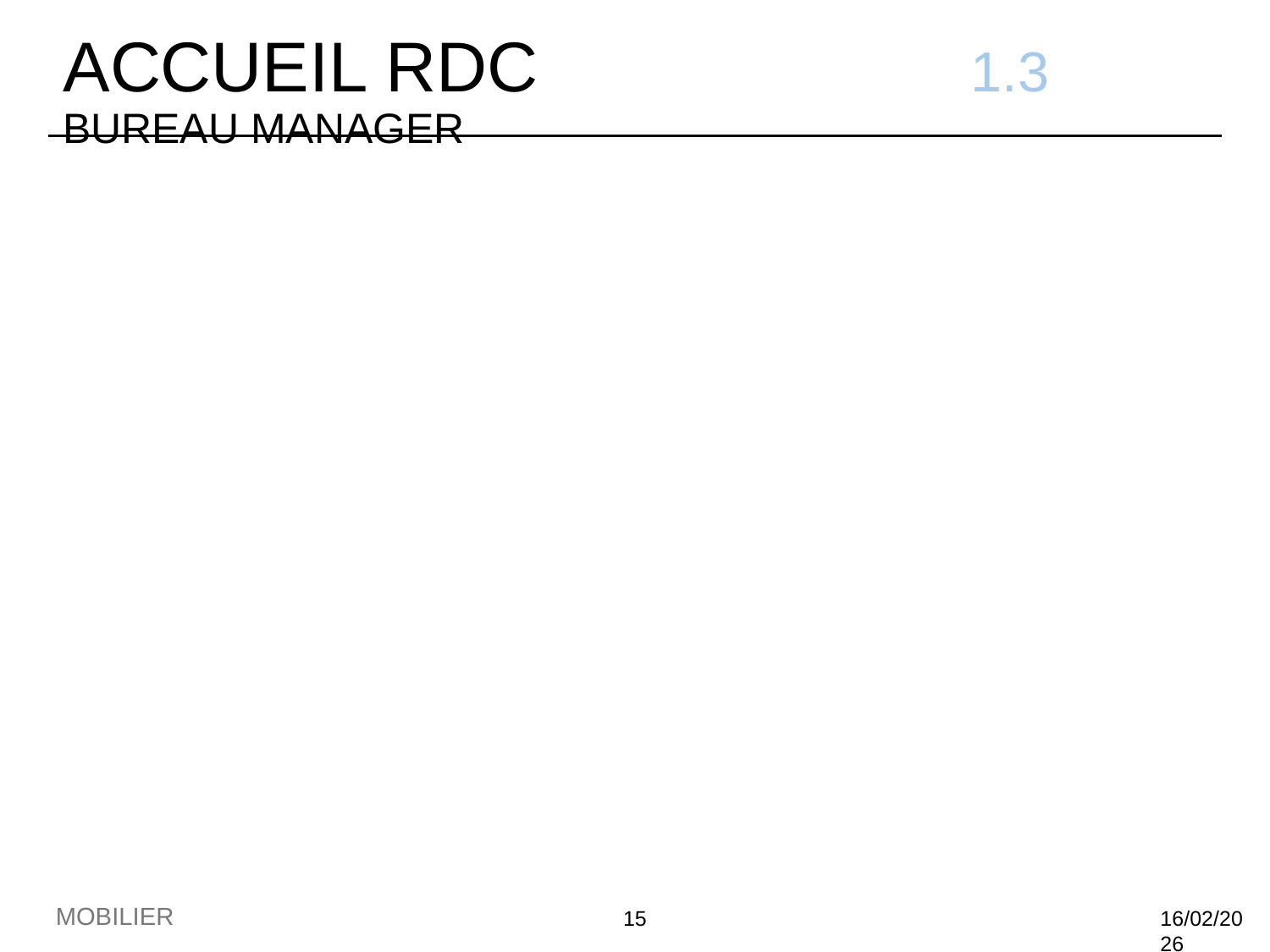

# ACCUEIL RDC                      1.3  BUREAU MANAGER
MOBILIER